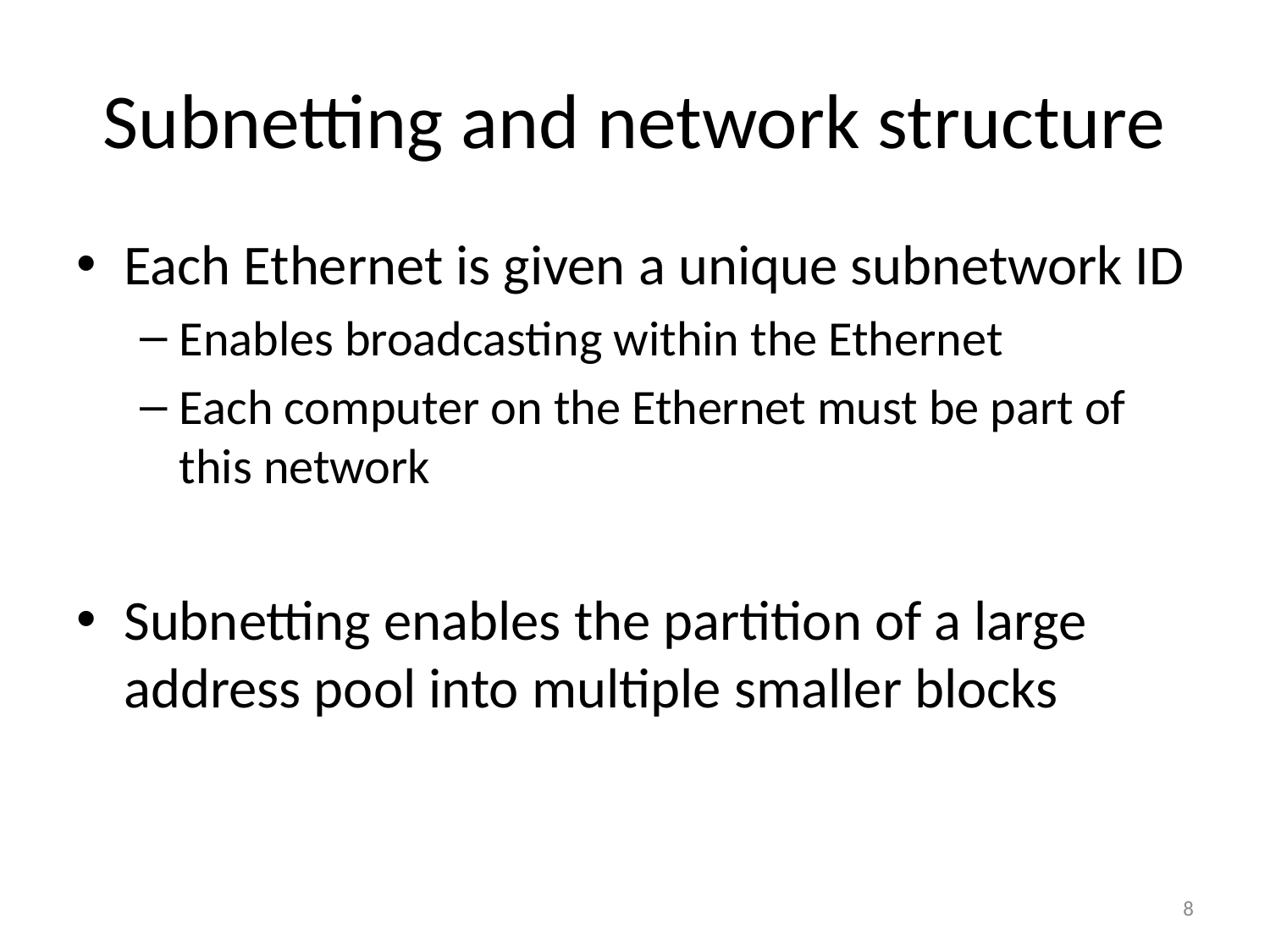

# Subnetting and network structure
Each Ethernet is given a unique subnetwork ID
Enables broadcasting within the Ethernet
Each computer on the Ethernet must be part of this network

Subnetting enables the partition of a large address pool into multiple smaller blocks
8